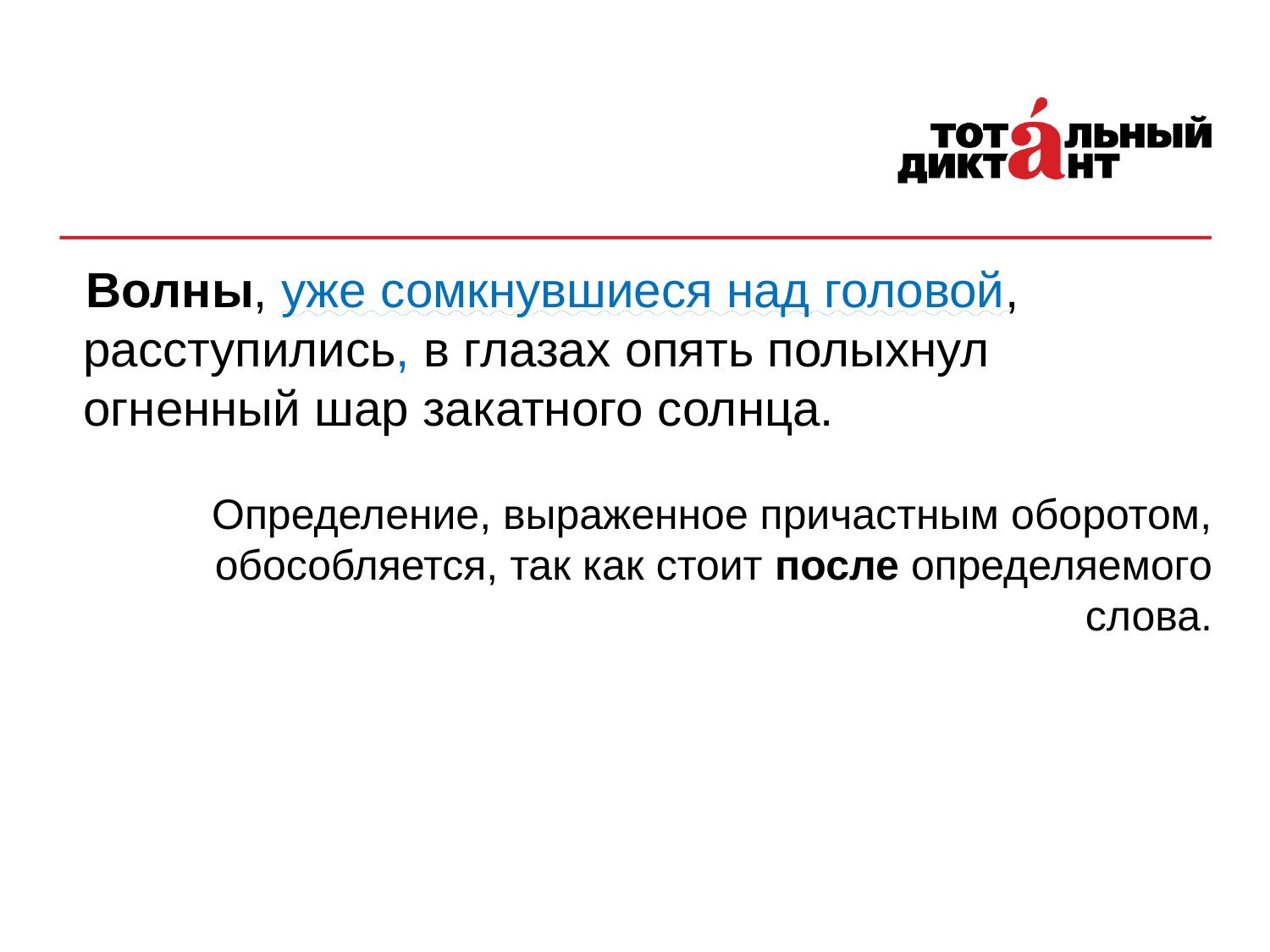

Волны, уже сомкнувшиеся над головой, расступились, в глазах опять полыхнул огненный шар закатного солнца.

Определение, выраженное причастным оборотом, обособляется, так как стоит после определяемого слова.